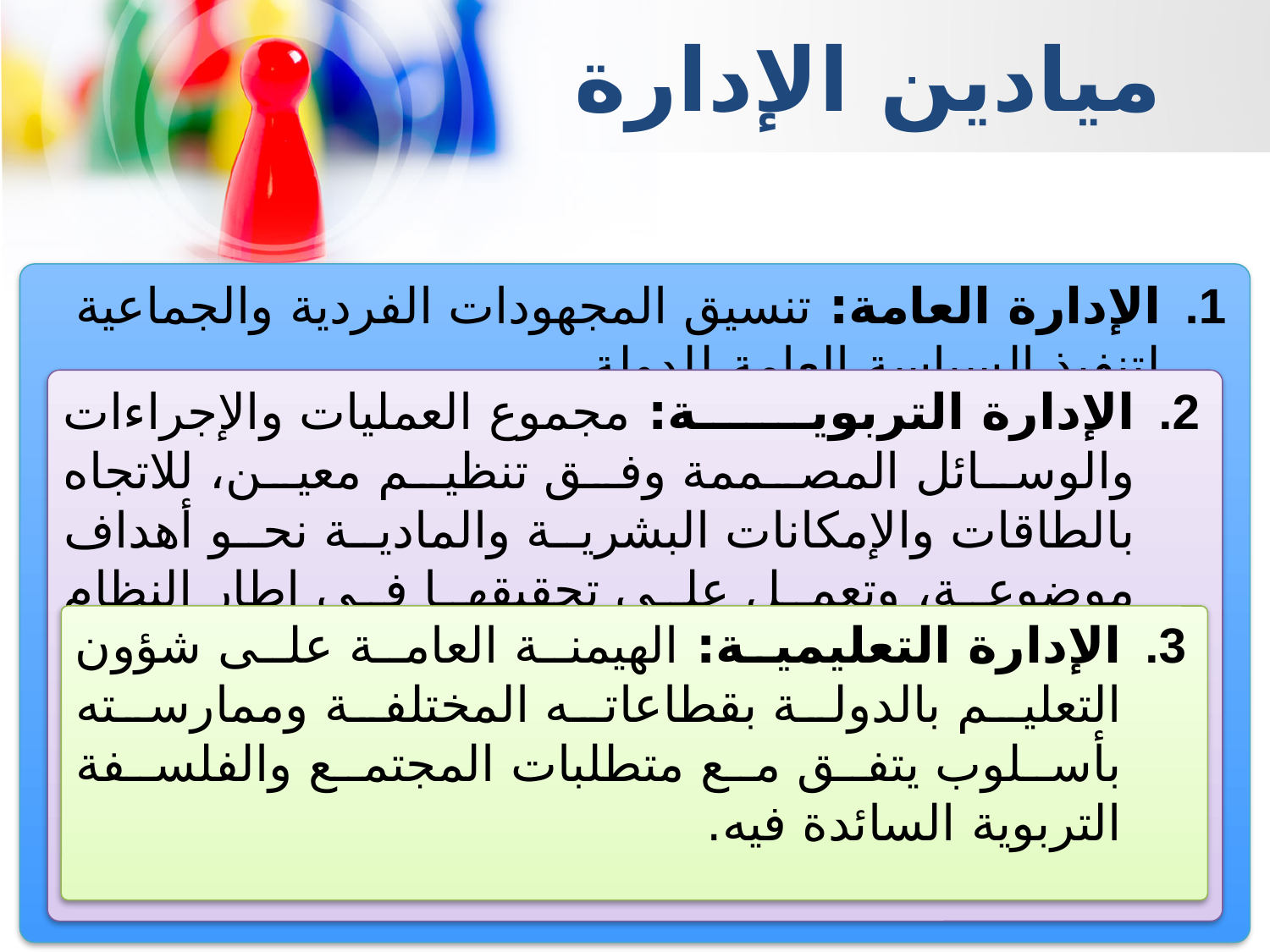

ميادين الإدارة
الإدارة العامة: تنسيق المجهودات الفردية والجماعية لتنفيذ السياسة العامة للدولة.
الإدارة التربوية: مجموع العمليات والإجراءات والوسائل المصممة وفق تنظيم معين، للاتجاه بالطاقات والإمكانات البشرية والمادية نحو أهداف موضوعة، وتعمل على تحقيقها في إطار النظام التربوي الشامل وعلاقاته بالمجتمع.
الإدارة التعليمية: الهيمنة العامة على شؤون التعليم بالدولة بقطاعاته المختلفة وممارسته بأسلوب يتفق مع متطلبات المجتمع والفلسفة التربوية السائدة فيه.